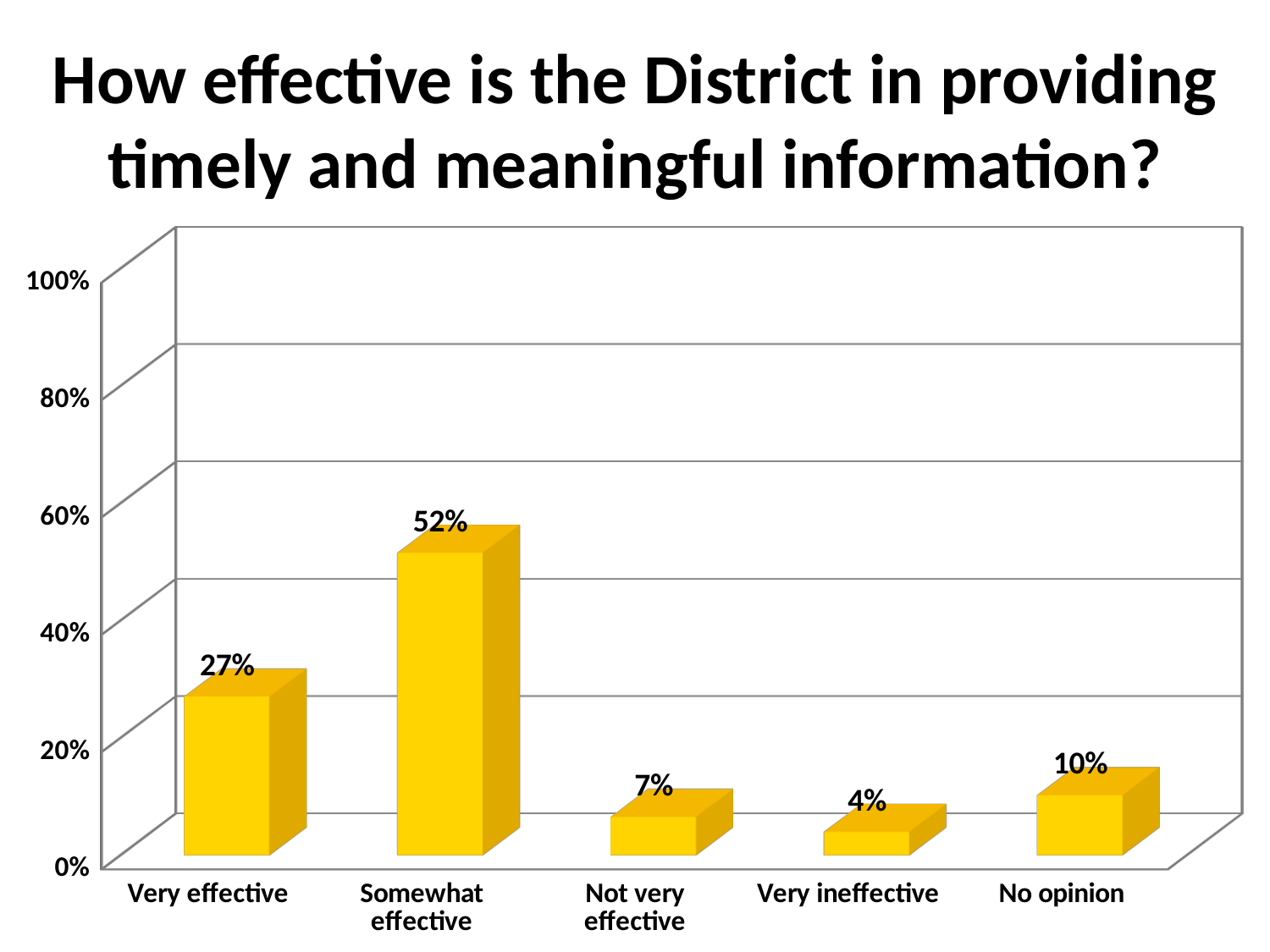

# How effective is the District in providing timely and meaningful information?

[unsupported chart]